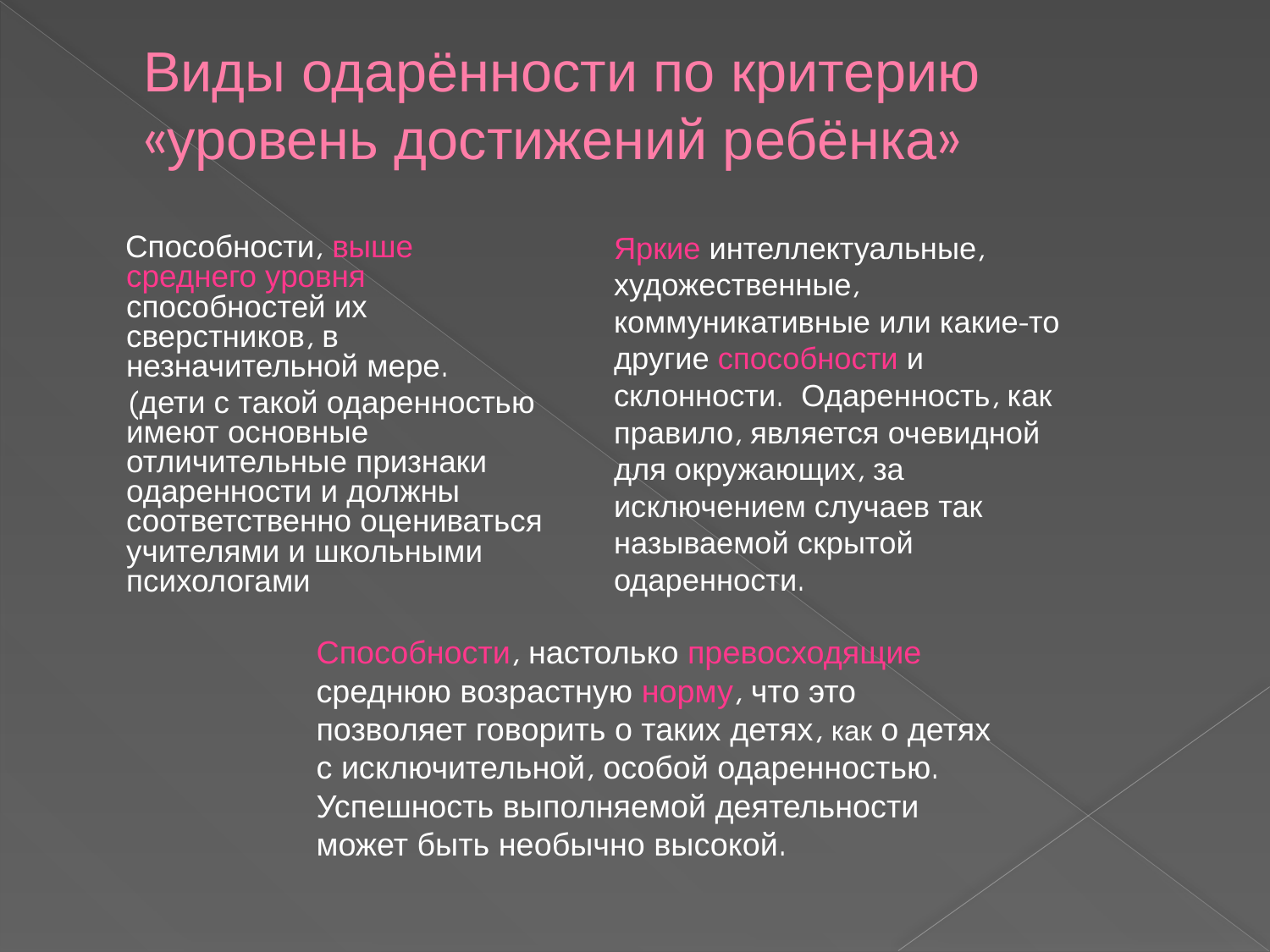

# Виды одарённости по критерию «уровень достижений ребёнка»
Яркие интеллектуальные, художественные, коммуникативные или какие-то другие способности и склонности.  Одаренность, как правило, является очевидной для окружающих, за исключением случаев так называемой скрытой одаренности.

      Способности, выше среднего уровня способностей их сверстников, в незначительной мере.
      (дети с такой одаренностью имеют основные отличительные признаки одаренности и должны соответственно оцениваться учителями и школьными психологами
Способности, настолько превосходящие среднюю возрастную норму, что это позволяет говорить о таких детях, как о детях с исключительной, особой одаренностью.   Успешность выполняемой деятельности может быть необычно высокой.